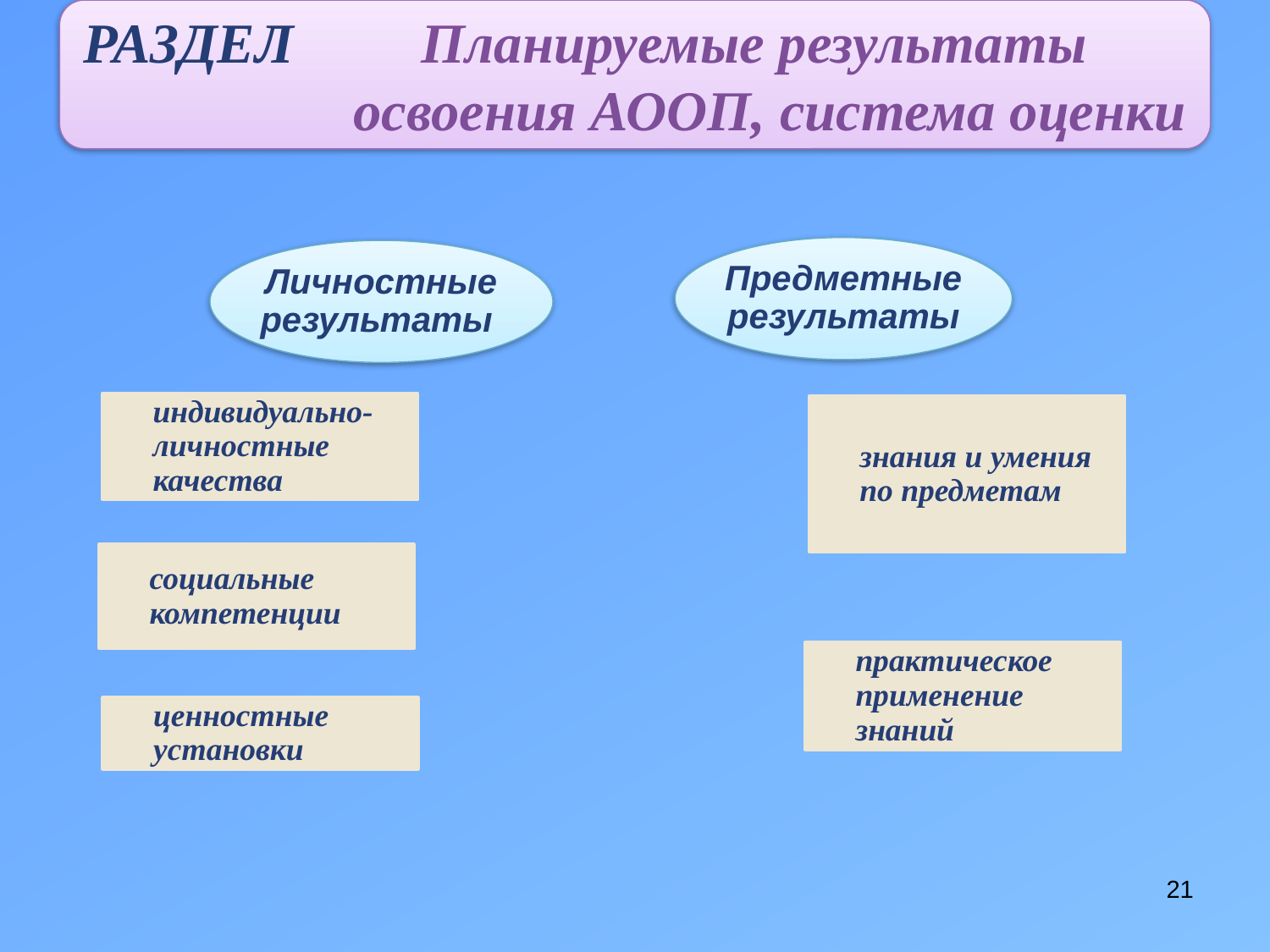

РАЗДЕЛ         Планируемые результаты
                   освоения АООП, система оценки

Предметные результаты

Личностные результаты

индивидуально-личностные качества

знания и умения по предметам

социальные компетенции

практическое применение знаний

ценностные установки
21